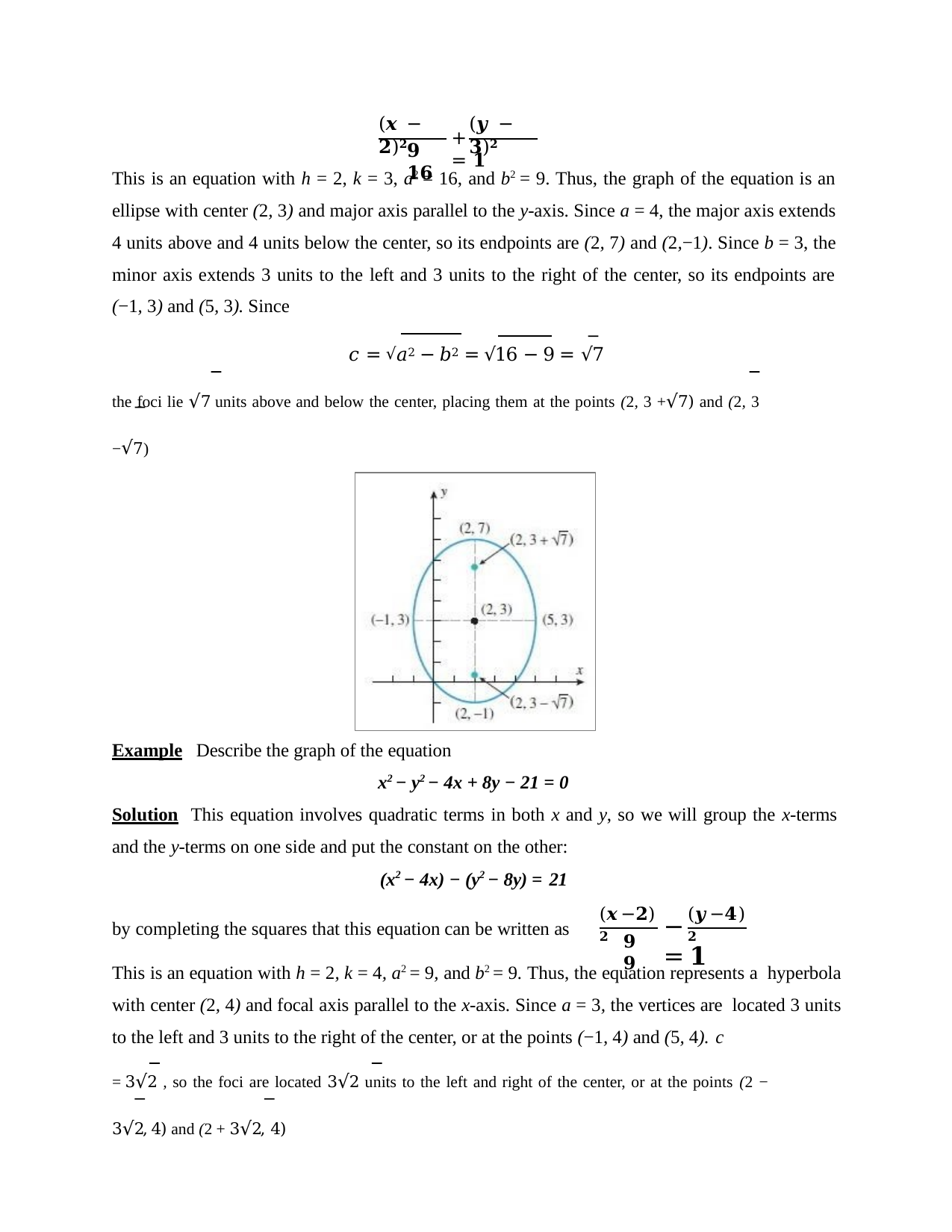

(𝒙 − 𝟐)𝟐
(𝒚 − 𝟑)𝟐
+	= 𝟏
𝟗	𝟏𝟔

This is an equation with h = 2, k = 3, a2 = 16, and b2 = 9. Thus, the graph of the equation is an  ellipse with center (2, 3) and major axis parallel to the y-axis. Since a = 4, the major axis extends  4 units above and 4 units below the center, so its endpoints are (2, 7) and (2,−1). Since b = 3, the  minor axis extends 3 units to the left and 3 units to the right of the center, so its endpoints are  (−1, 3) and (5, 3). Since
𝑐  = √𝑎2 − 𝑏2  = √16 − 9 = √7
the foci lie √7 units above and below the center, placing them at the points (2, 3 +√7) and (2, 3
−√7)

Describe the graph of the equation
x2 − y2 − 4x + 8y − 21 = 0
This equation involves quadratic terms in both x and y, so we will group the x-terms
Example
Solution
and the y-terms on one side and put the constant on the other:
(x2 − 4x) − (y2 − 8y) = 21
(𝒙−𝟐)𝟐
(𝒚−𝟒)𝟐
−	= 𝟏
by completing the squares that this equation can be written as

𝟗	𝟗
This is an equation with h = 2, k = 4, a2 = 9, and b2 = 9. Thus, the equation represents a  hyperbola with center (2, 4) and focal axis parallel to the x-axis. Since a = 3, the vertices are  located 3 units to the left and 3 units to the right of the center, or at the points (−1, 4) and (5, 4). c
= 3√2 , so the foci are located 3√2 units to the left and right of the center, or at the points (2 −
3√2, 4) and (2 + 3√2, 4)